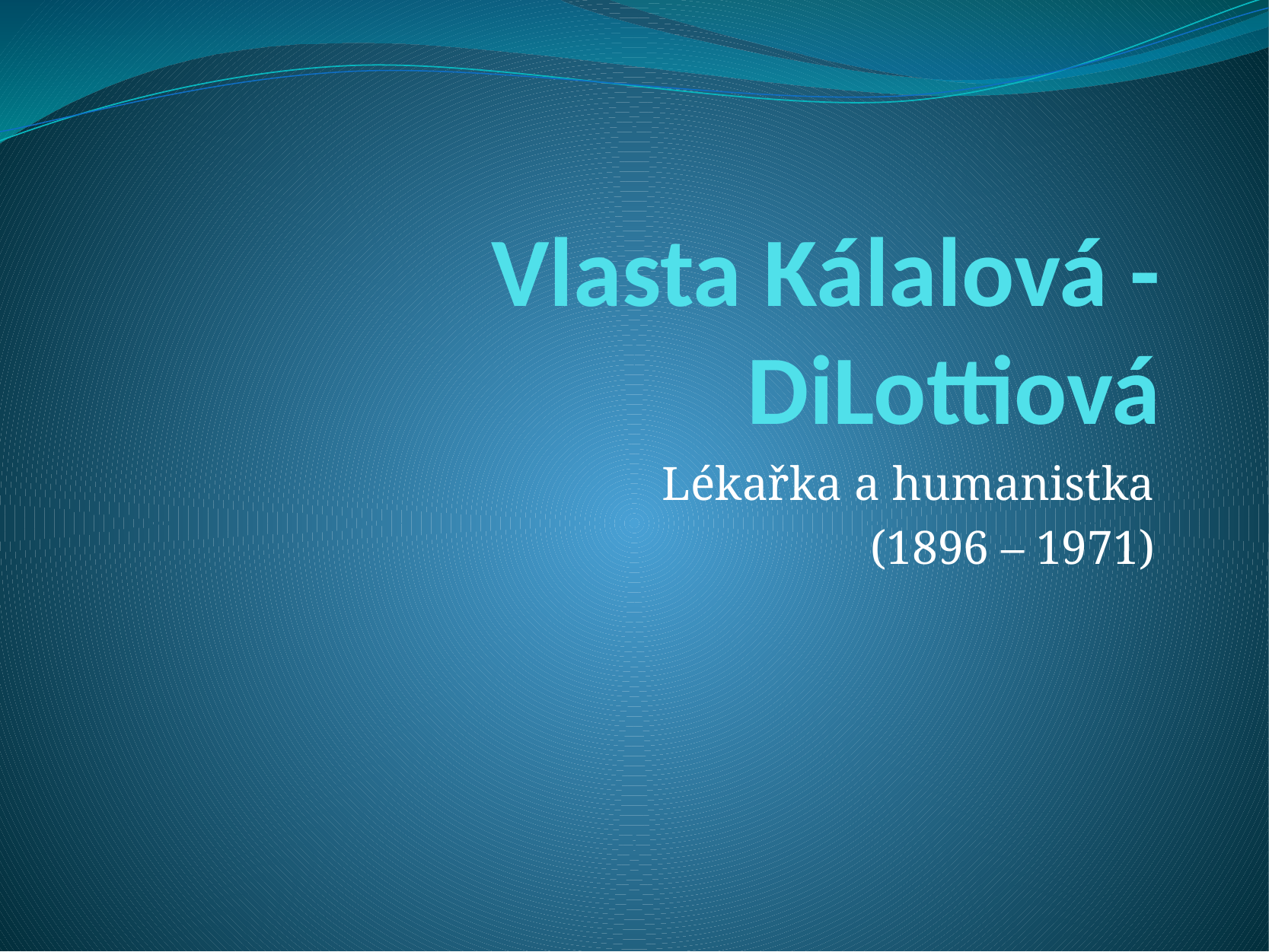

# Vlasta Kálalová - DiLottiová
Lékařka a humanistka
(1896 – 1971)